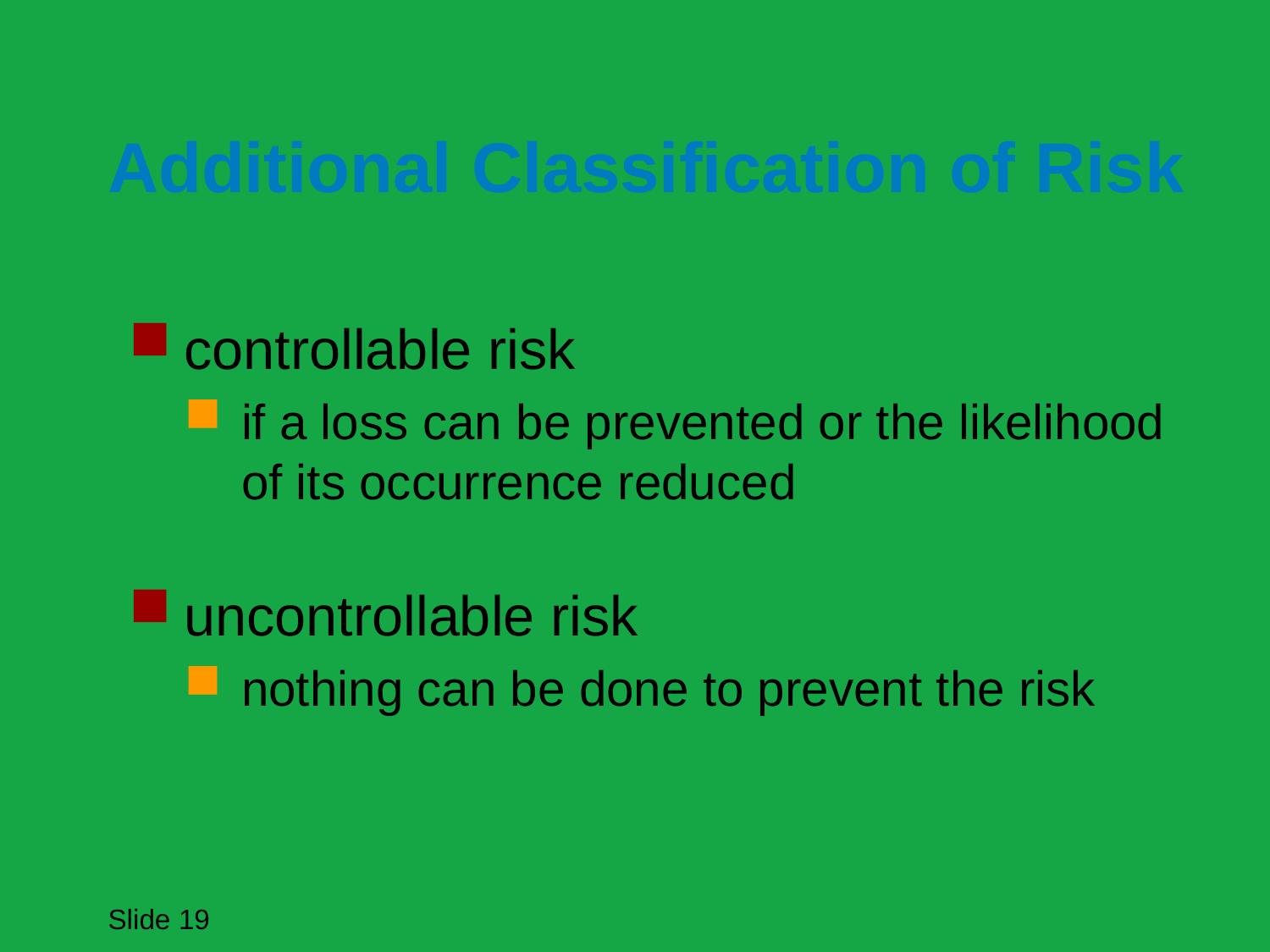

# Additional Classification of Risk
controllable risk
if a loss can be prevented or the likelihood of its occurrence reduced
uncontrollable risk
nothing can be done to prevent the risk
Slide 19